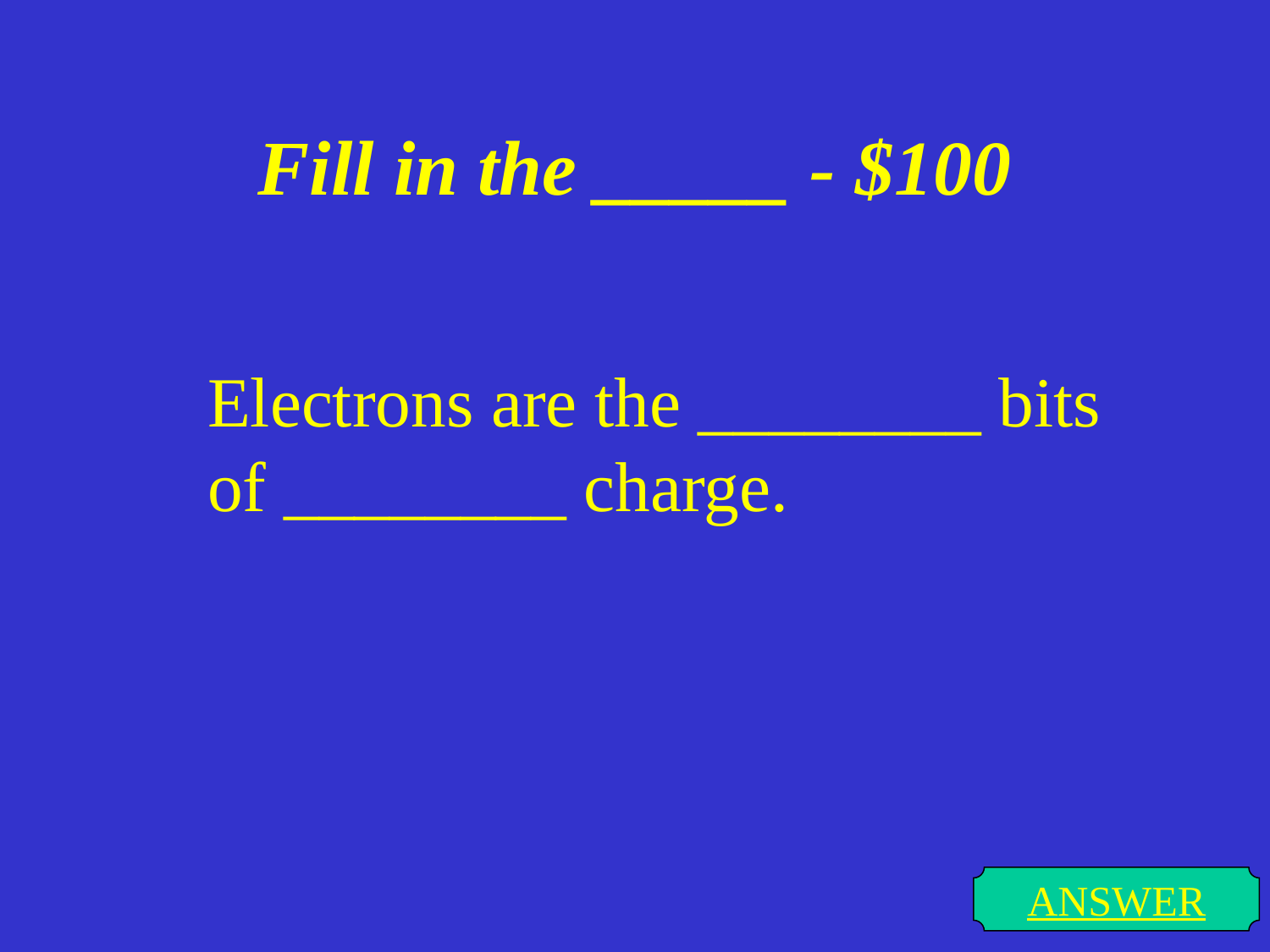

# Fill in the _____ - $100
Electrons are the ________ bits of ________ charge.

ANSWER